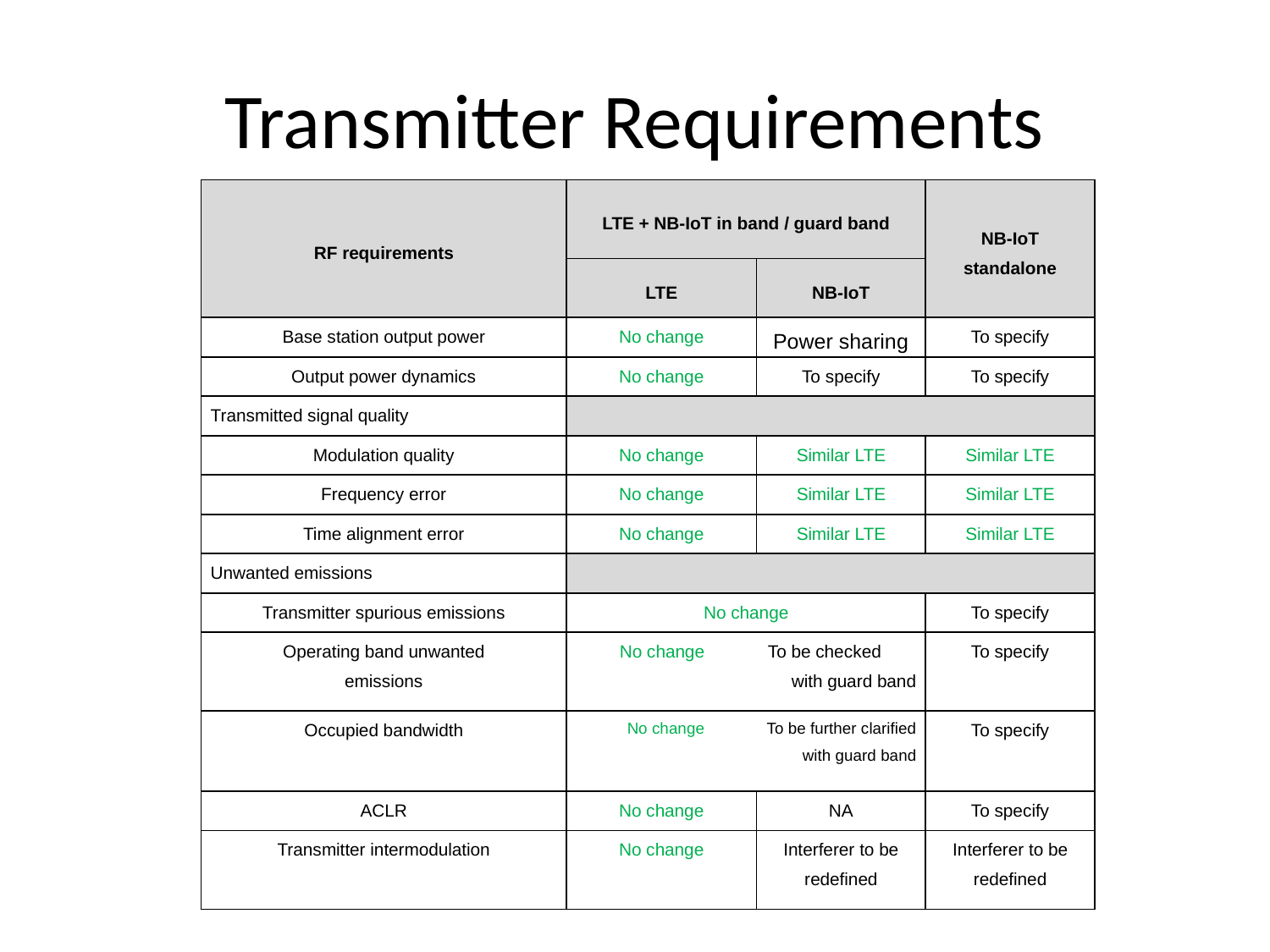

# Transmitter Requirements
| RF requirements | LTE + NB-IoT in band / guard band |  | NB-IoT standalone |
| --- | --- | --- | --- |
|  | LTE | NB-IoT |  |
| Base station output power | No change | Power sharing | To specify |
| Output power dynamics | No change | To specify | To specify |
| Transmitted signal quality |  |  |  |
| Modulation quality | No change | Similar LTE | Similar LTE |
| Frequency error | No change | Similar LTE | Similar LTE |
| Time alignment error | No change | Similar LTE | Similar LTE |
| Unwanted emissions |  |  |  |
| Transmitter spurious emissions | No change |  | To specify |
| Operating band unwanted emissions | No change To be checked with guard band |  | To specify |
| Occupied bandwidth | No change To be further clarified with guard band |  | To specify |
| ACLR | No change | NA | To specify |
| Transmitter intermodulation | No change | Interferer to be redefined | Interferer to be redefined |